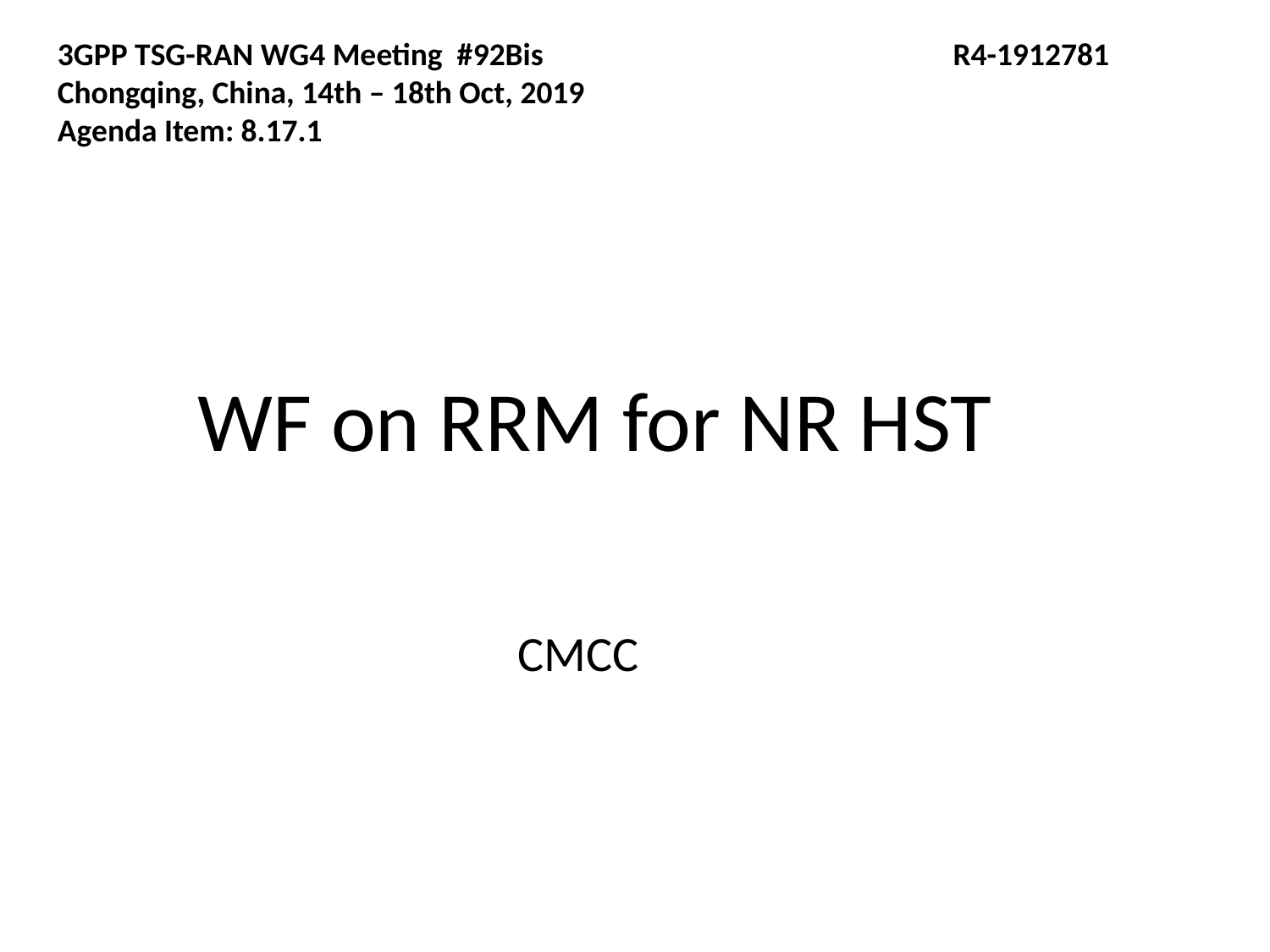

3GPP TSG-RAN WG4 Meeting  #92Bis	                                                      R4-1912781
Chongqing, China, 14th – 18th Oct, 2019
Agenda Item: 8.17.1
WF on RRM for NR HST
CMCC